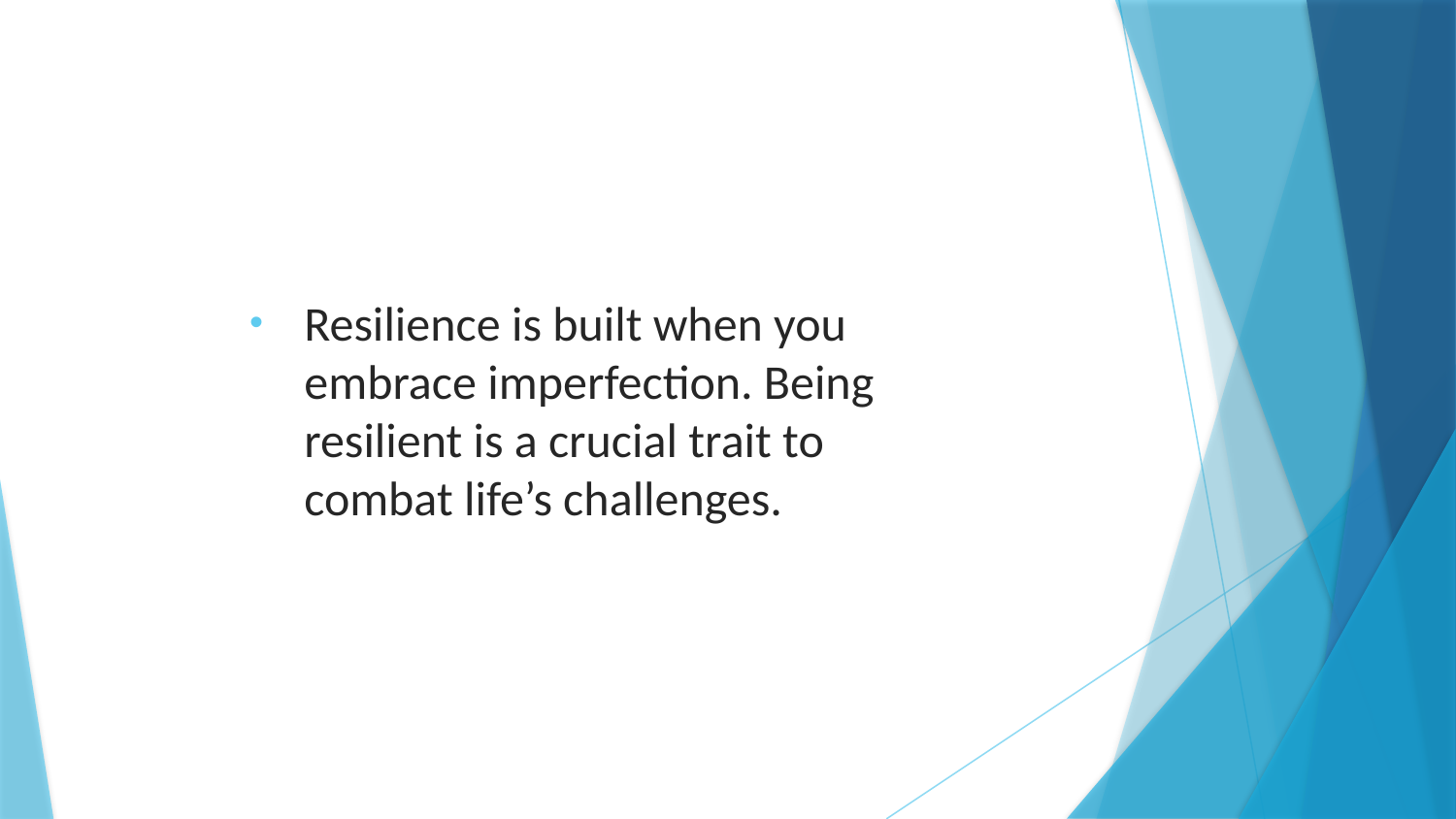

Resilience is built when you embrace imperfection. Being resilient is a crucial trait to combat life’s challenges.